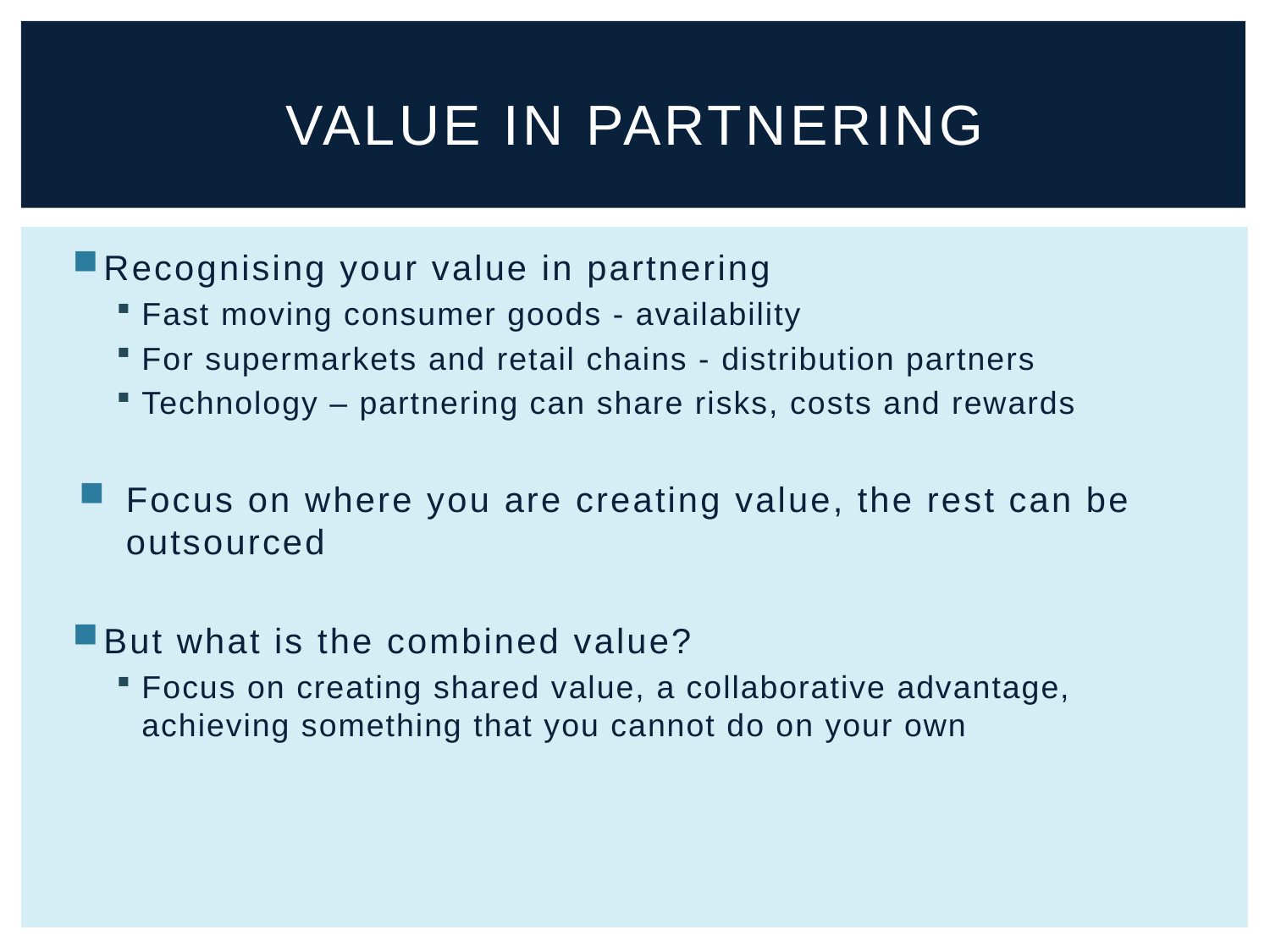

# Value in partnering
Recognising your value in partnering
Fast moving consumer goods - availability
For supermarkets and retail chains - distribution partners
Technology – partnering can share risks, costs and rewards

Focus on where you are creating value, the rest can be outsourced

But what is the combined value?
Focus on creating shared value, a collaborative advantage, achieving something that you cannot do on your own